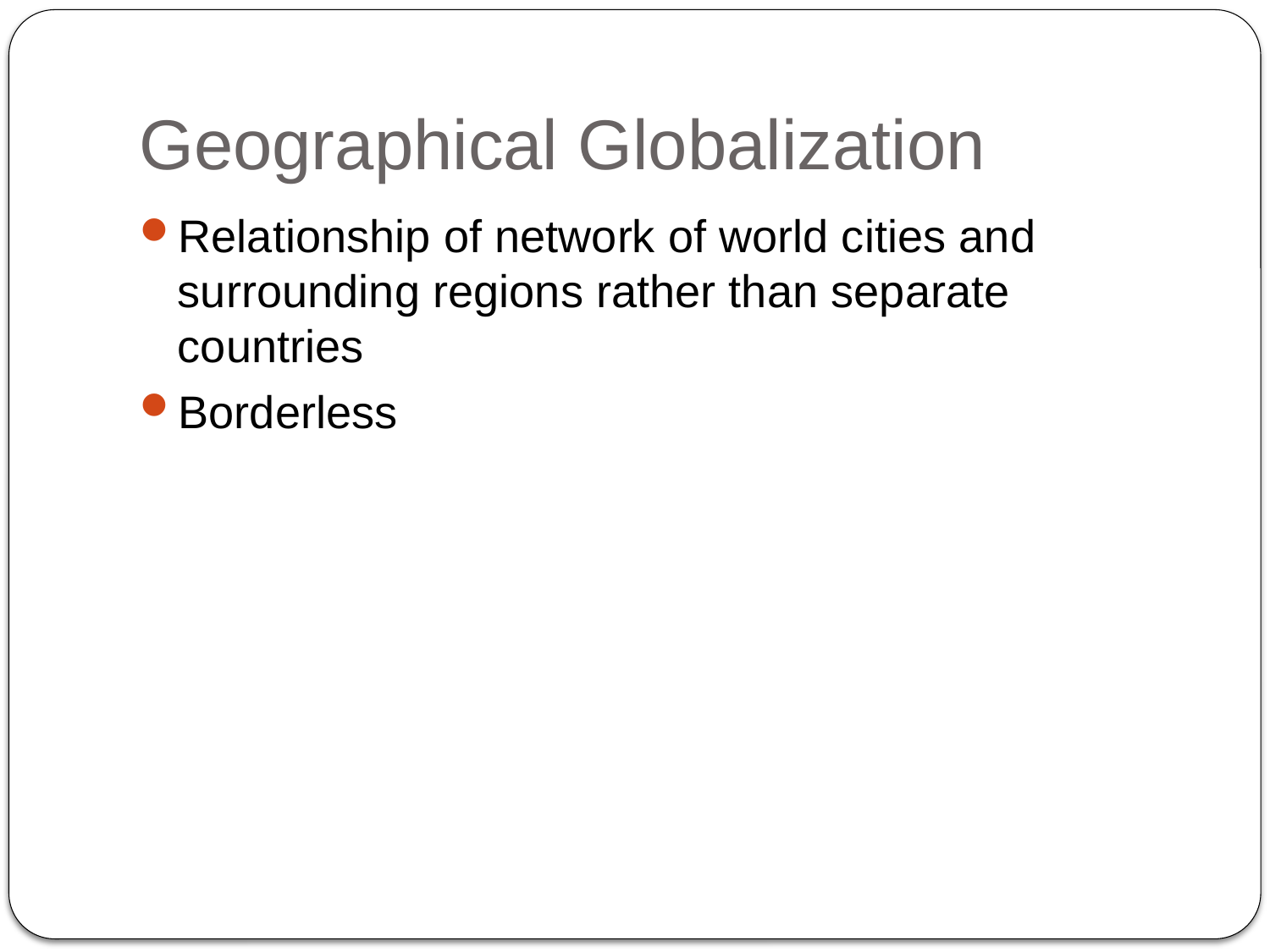

# Geographical Globalization
Relationship of network of world cities and surrounding regions rather than separate countries
Borderless